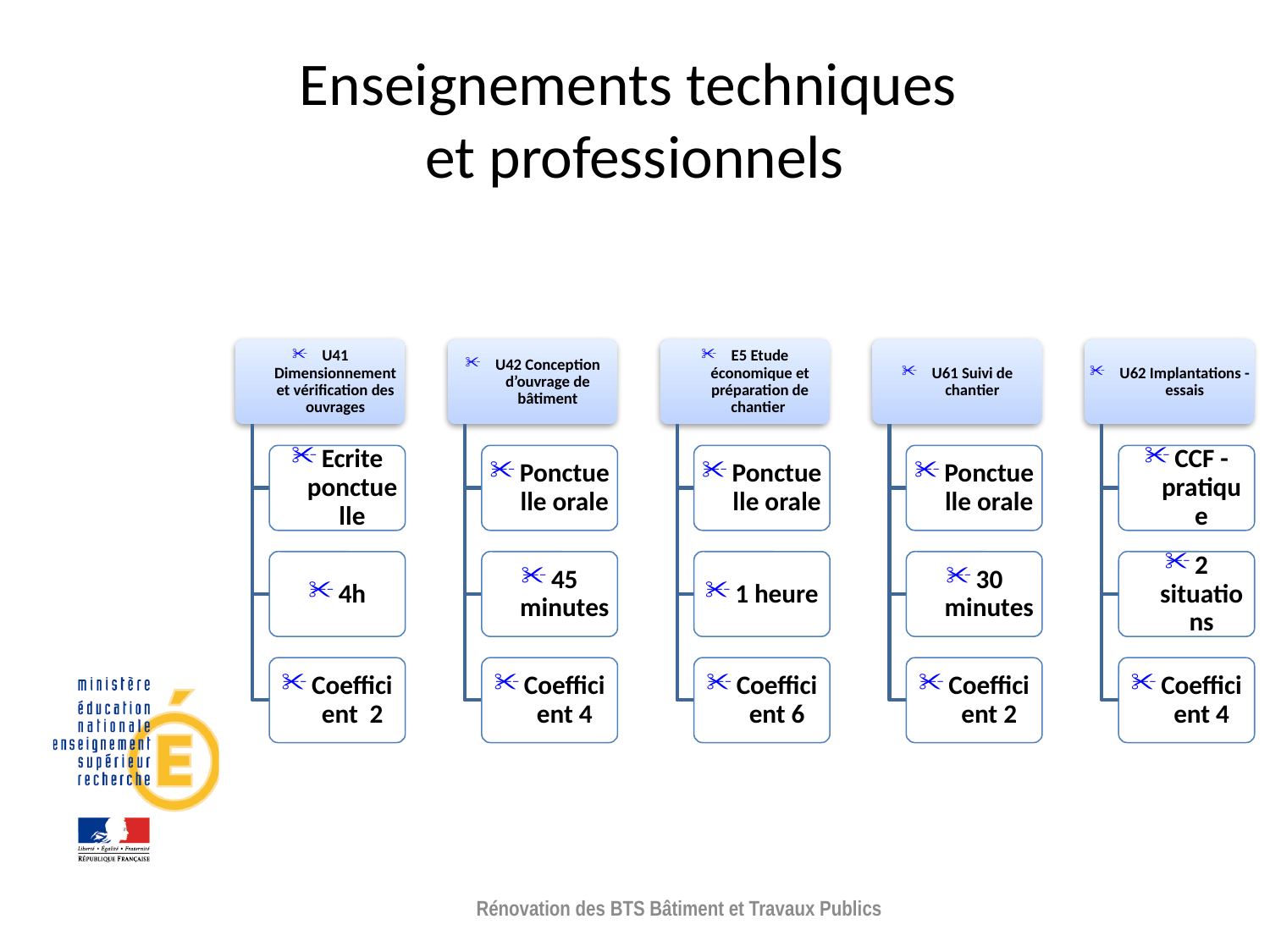

# Enseignements techniques et professionnels
U41 Dimensionnement et vérification des ouvrages
Ecrite ponctuelle
4h
Coefficient  2
U42 Conception d’ouvrage de bâtiment
Ponctuelle orale
45 minutes
Coefficient 4
E5 Etude économique et préparation de chantier
Ponctuelle orale
1 heure
Coefficient 6
U61 Suivi de chantier
Ponctuelle orale
30 minutes
Coefficient 2
U62 Implantations - essais
CCF - pratique
2 situations
Coefficient 4
Rénovation des BTS Bâtiment et Travaux Publics